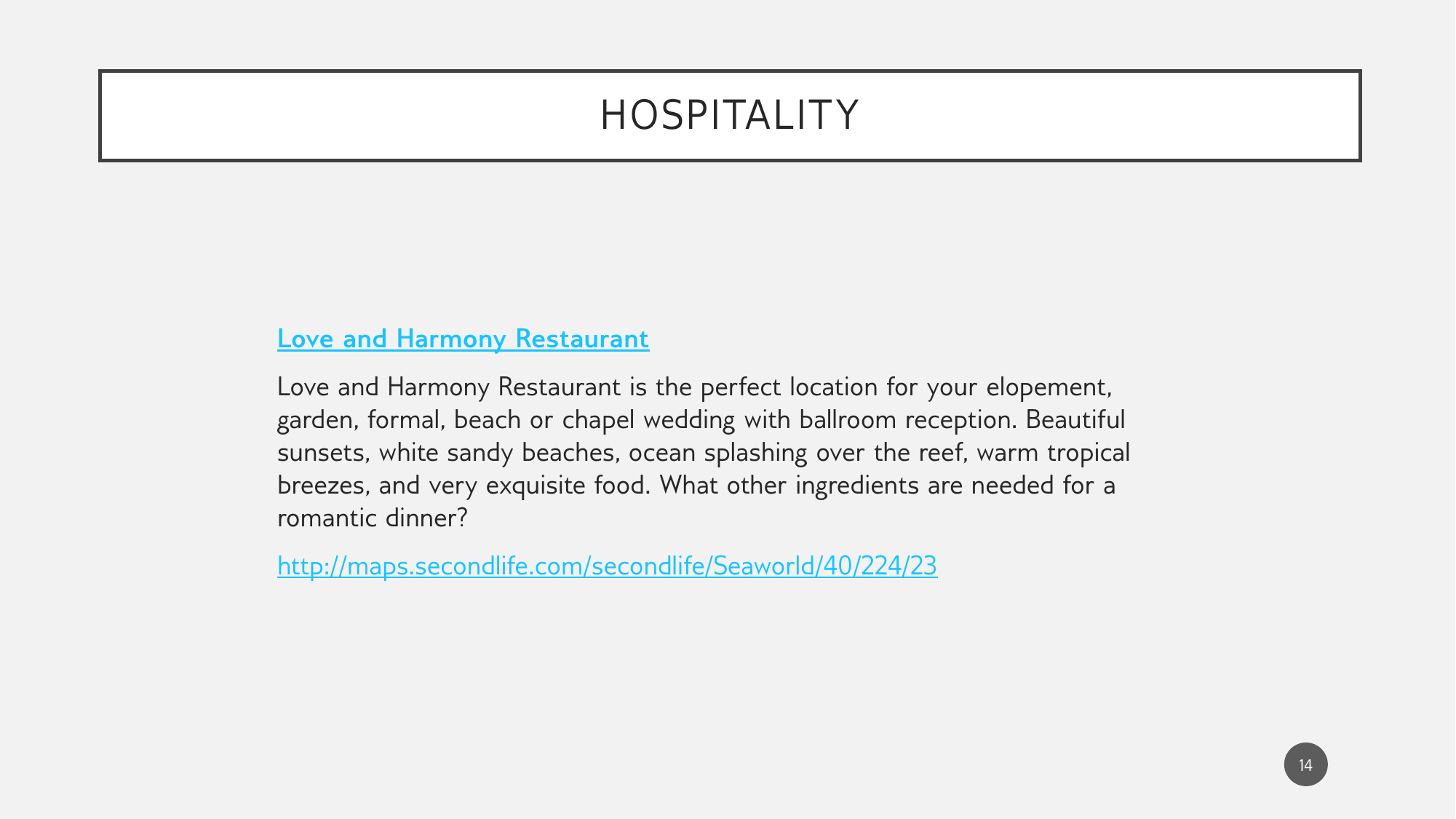

# Hospitality
Love and Harmony Restaurant
Love and Harmony Restaurant is the perfect location for your elopement, garden, formal, beach or chapel wedding with ballroom reception. Beautiful sunsets, white sandy beaches, ocean splashing over the reef, warm tropical breezes, and very exquisite food. What other ingredients are needed for a romantic dinner?
http://maps.secondlife.com/secondlife/Seaworld/40/224/23

14